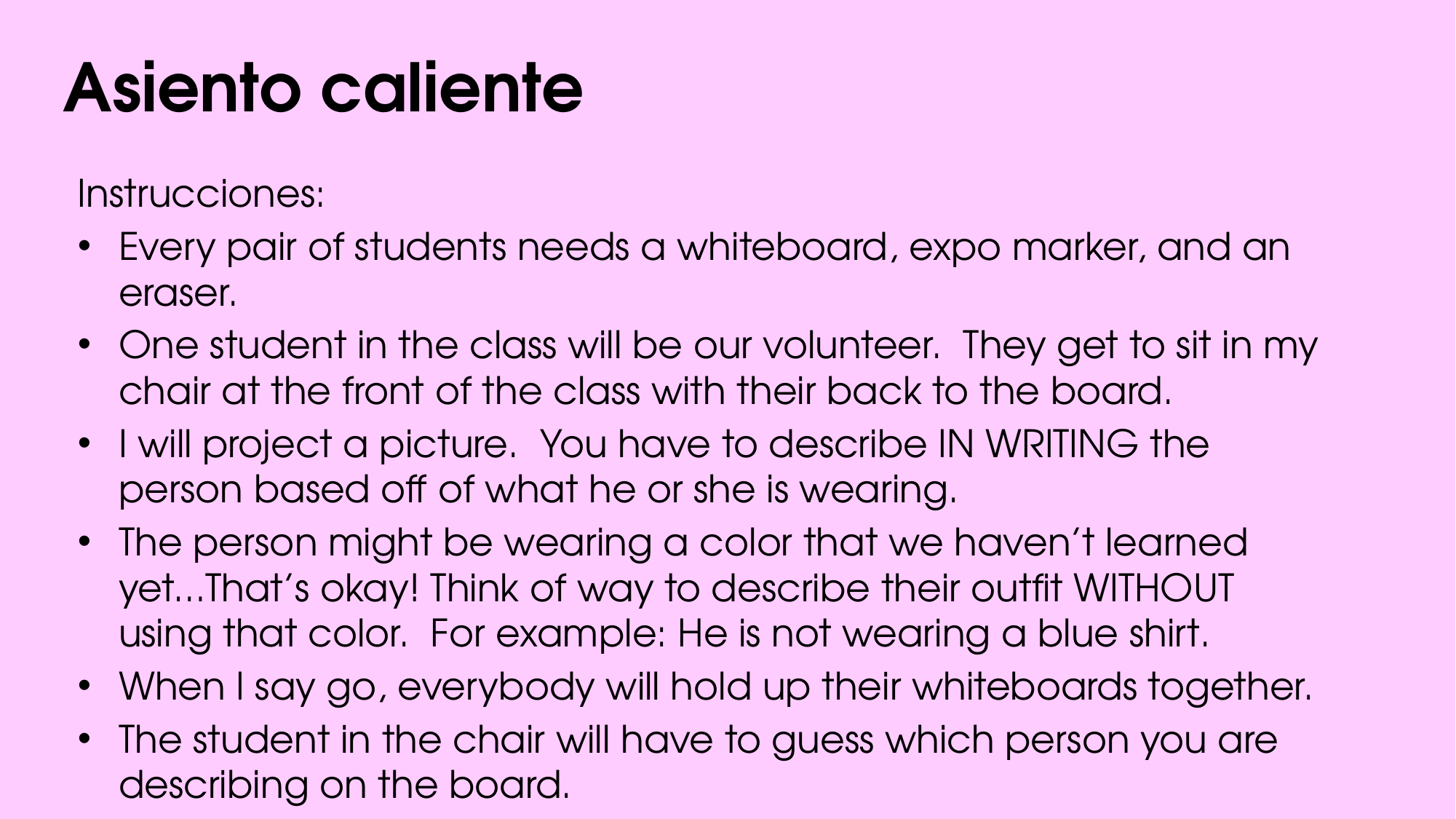

# Asiento caliente
Instrucciones:
Every pair of students needs a whiteboard, expo marker, and an eraser.
One student in the class will be our volunteer.  They get to sit in my chair at the front of the class with their back to the board.
I will project a picture.  You have to describe IN WRITING the person based off of what he or she is wearing.
The person might be wearing a color that we haven’t learned yet…That’s okay! Think of way to describe their outfit WITHOUT using that color.  For example: He is not wearing a blue shirt.
When I say go, everybody will hold up their whiteboards together.
The student in the chair will have to guess which person you are describing on the board.